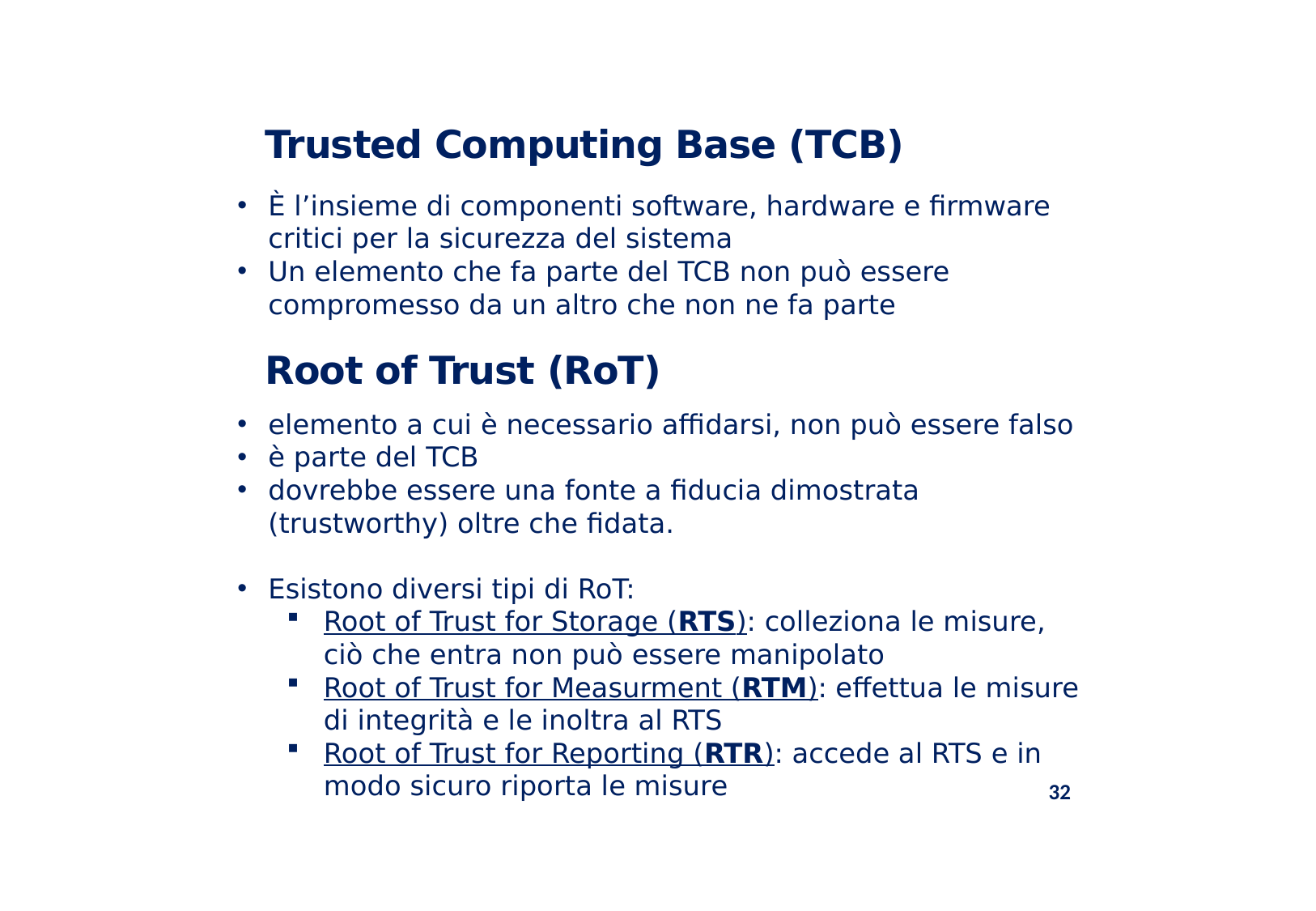

Trusted Computing Base (TCB)
È l’insieme di componenti software, hardware e firmware critici per la sicurezza del sistema
Un elemento che fa parte del TCB non può essere compromesso da un altro che non ne fa parte
Root of Trust (RoT)
elemento a cui è necessario affidarsi, non può essere falso
è parte del TCB
dovrebbe essere una fonte a fiducia dimostrata (trustworthy) oltre che fidata.

Esistono diversi tipi di RoT:
Root of Trust for Storage (RTS): colleziona le misure, ciò che entra non può essere manipolato
Root of Trust for Measurment (RTM): effettua le misure di integrità e le inoltra al RTS
Root of Trust for Reporting (RTR): accede al RTS e in modo sicuro riporta le misure

32